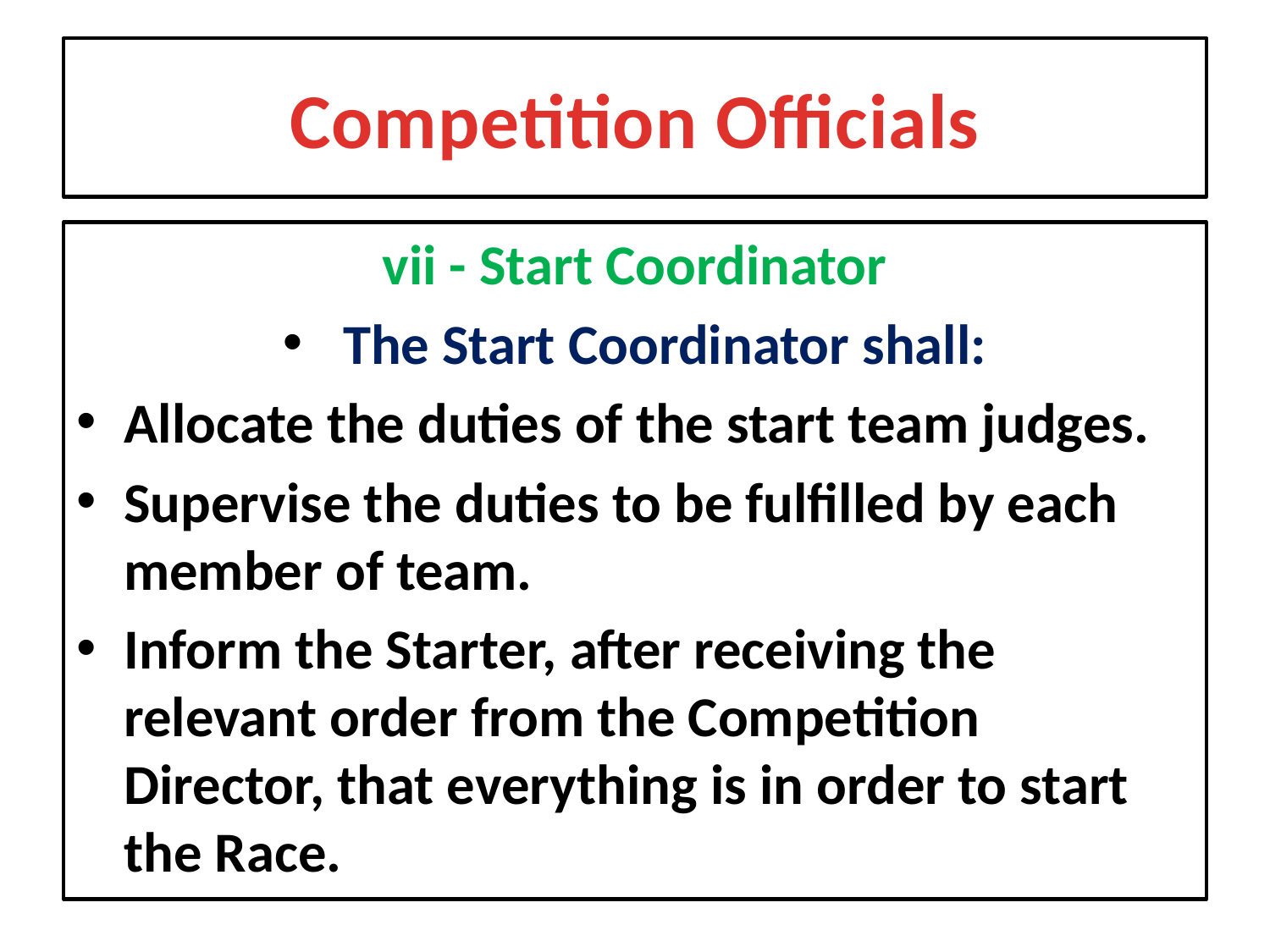

# Competition Officials
vii - Start Coordinator
 The Start Coordinator shall:
Allocate the duties of the start team judges.
Supervise the duties to be fulfilled by each member of team.
Inform the Starter, after receiving the relevant order from the Competition Director, that everything is in order to start the Race.